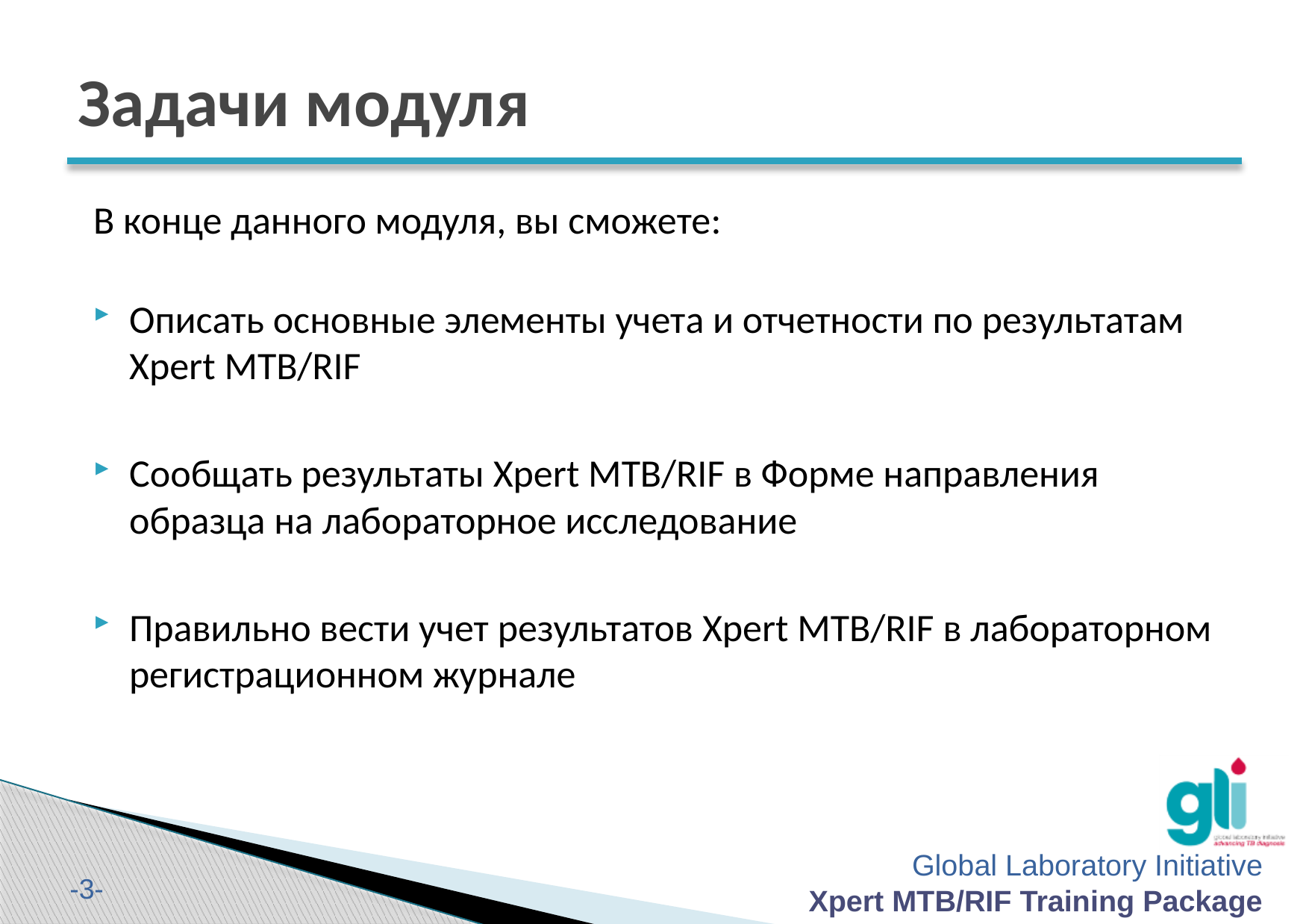

# Задачи модуля
В конце данного модуля, вы сможете:
Описать основные элементы учета и отчетности по результатам Xpert MTB/RIF

Сообщать результаты Xpert MTB/RIF в Форме направления образца на лабораторное исследование

Правильно вести учет результатов Xpert MTB/RIF в лабораторном регистрационном журнале